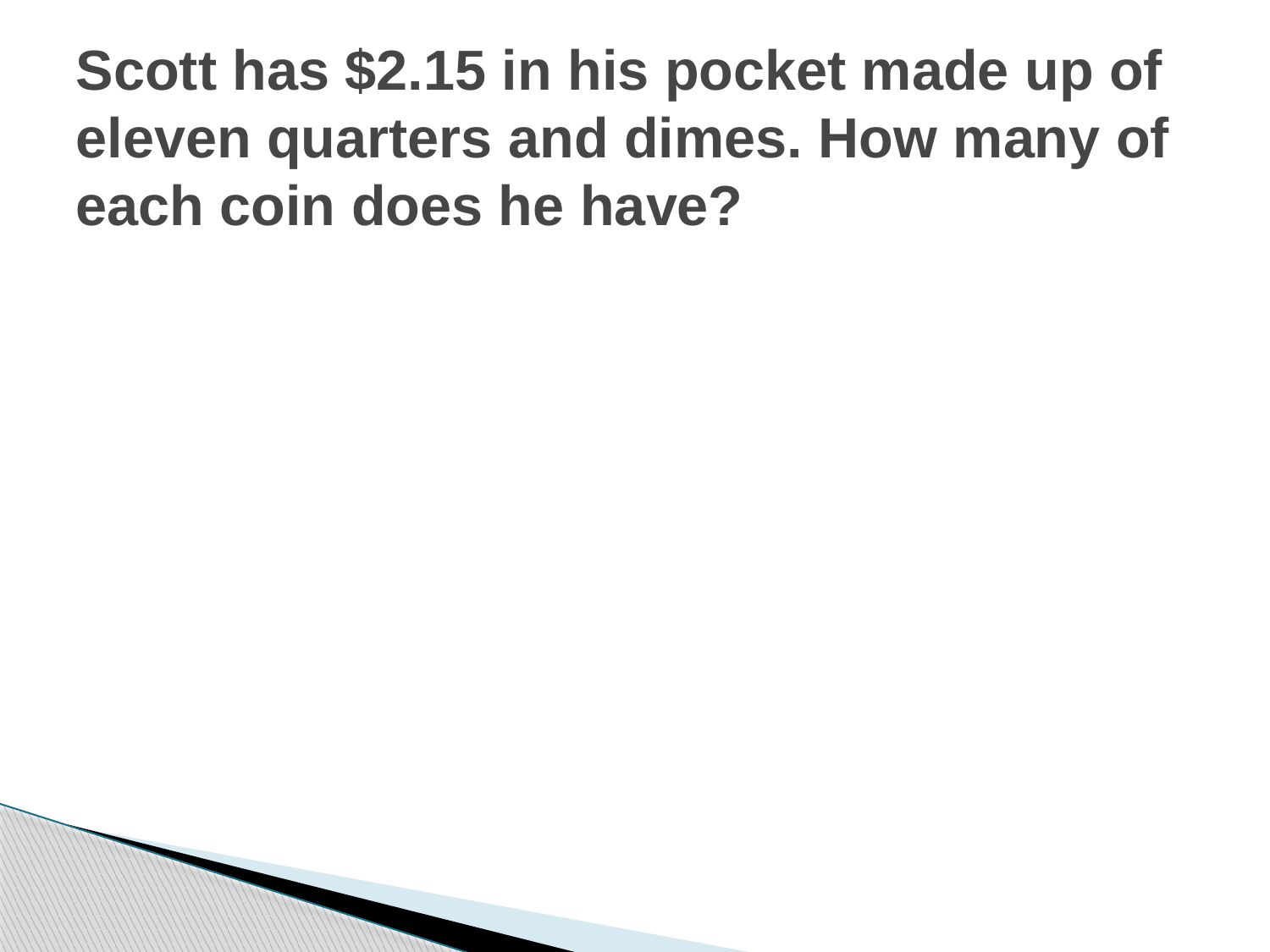

# Scott has $2.15 in his pocket made up of eleven quarters and dimes. How many of each coin does he have?